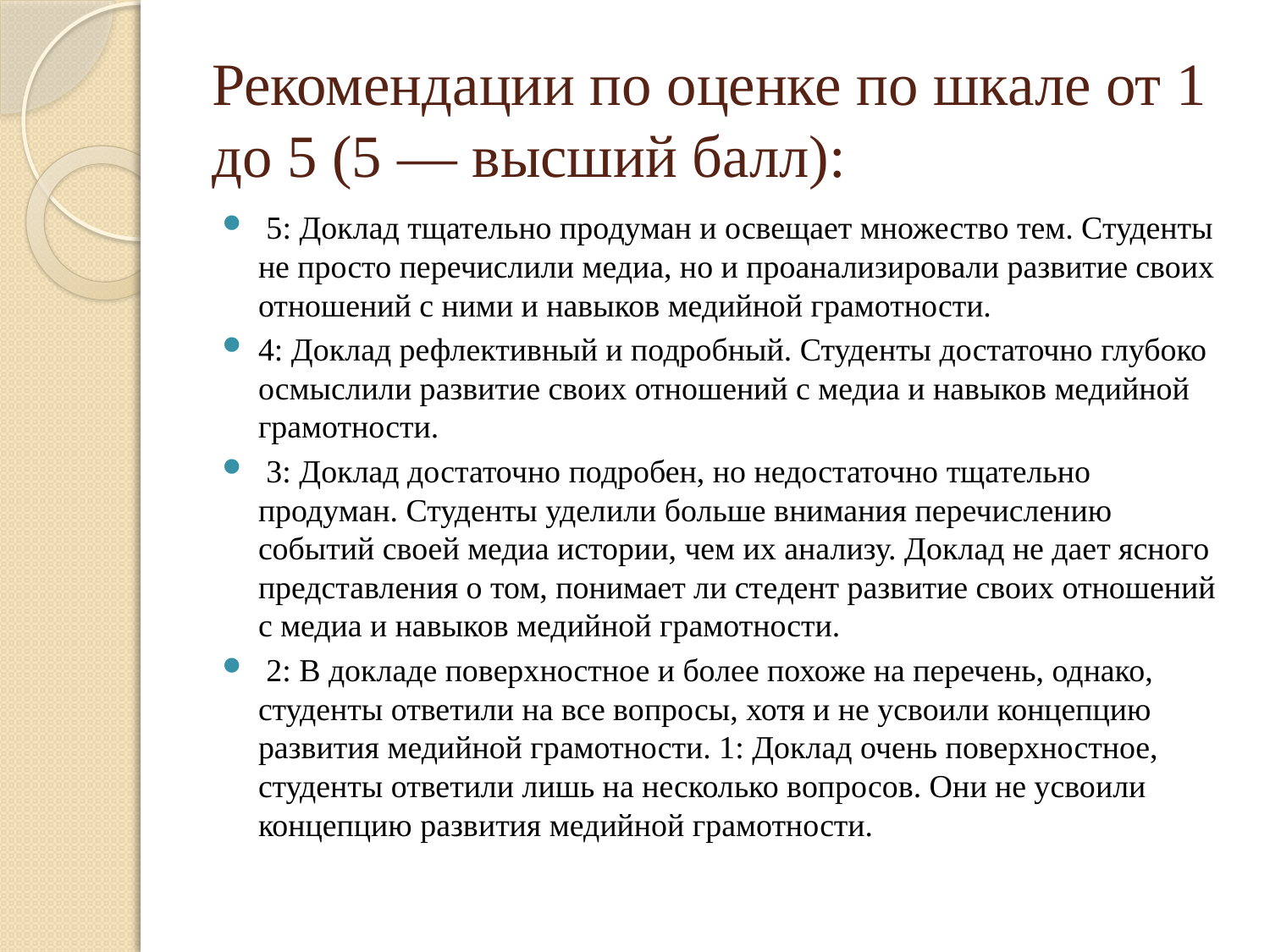

# Рекомендации по оценке по шкале от 1 до 5 (5 — высший балл):
 5: Доклад тщательно продуман и освещает множество тем. Студенты  не просто перечислили медиа, но и проанализировали развитие своих отношений с ними и навыков медийной грамотности.
4: Доклад рефлективный и подробный. Студенты достаточно глубоко осмыслили развитие своих отношений с медиа и навыков медийной грамотности.
 3: Доклад достаточно подробен, но недостаточно тщательно продуман. Студенты уделили больше внимания перечислению событий своей медиа истории, чем их анализу. Доклад не дает ясного представления о том, понимает ли стeдент развитие своих отношений с медиа и навыков медийной грамотности.
 2: В докладе поверхностное и более похоже на перечень, однако, студенты ответили на все вопросы, хотя и не усвоили концепцию развития медийной грамотности. 1: Доклад очень поверхностное, студенты ответили лишь на несколько вопросов. Они не усвоили концепцию развития медийной грамотности.